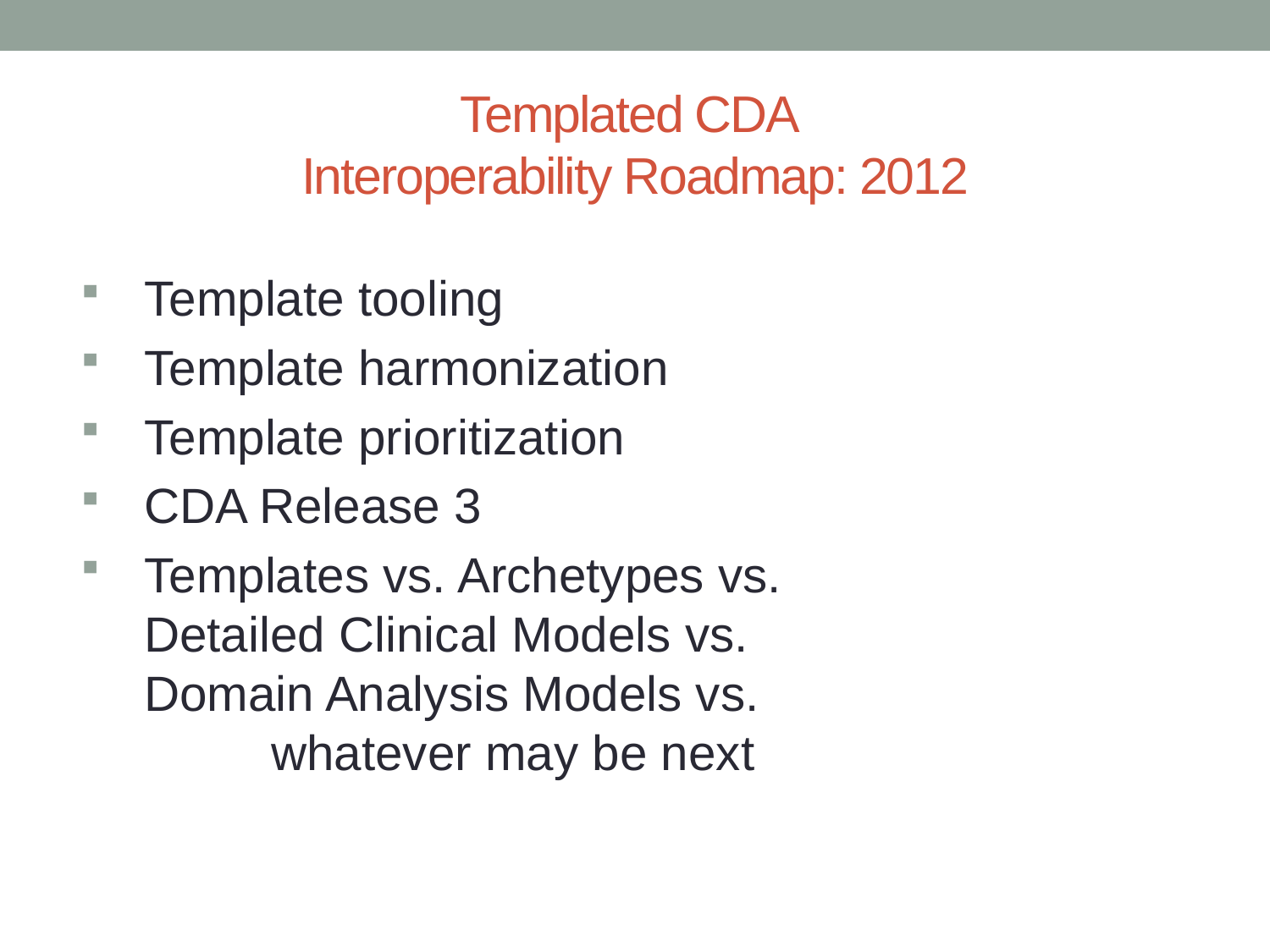

# Templated CDA Interoperability Roadmap: 2012
Template tooling
Template harmonization
Template prioritization
CDA Release 3
Templates vs. Archetypes vs.                 	Detailed Clinical Models vs.                       	Domain Analysis Models vs.                         		whatever may be next